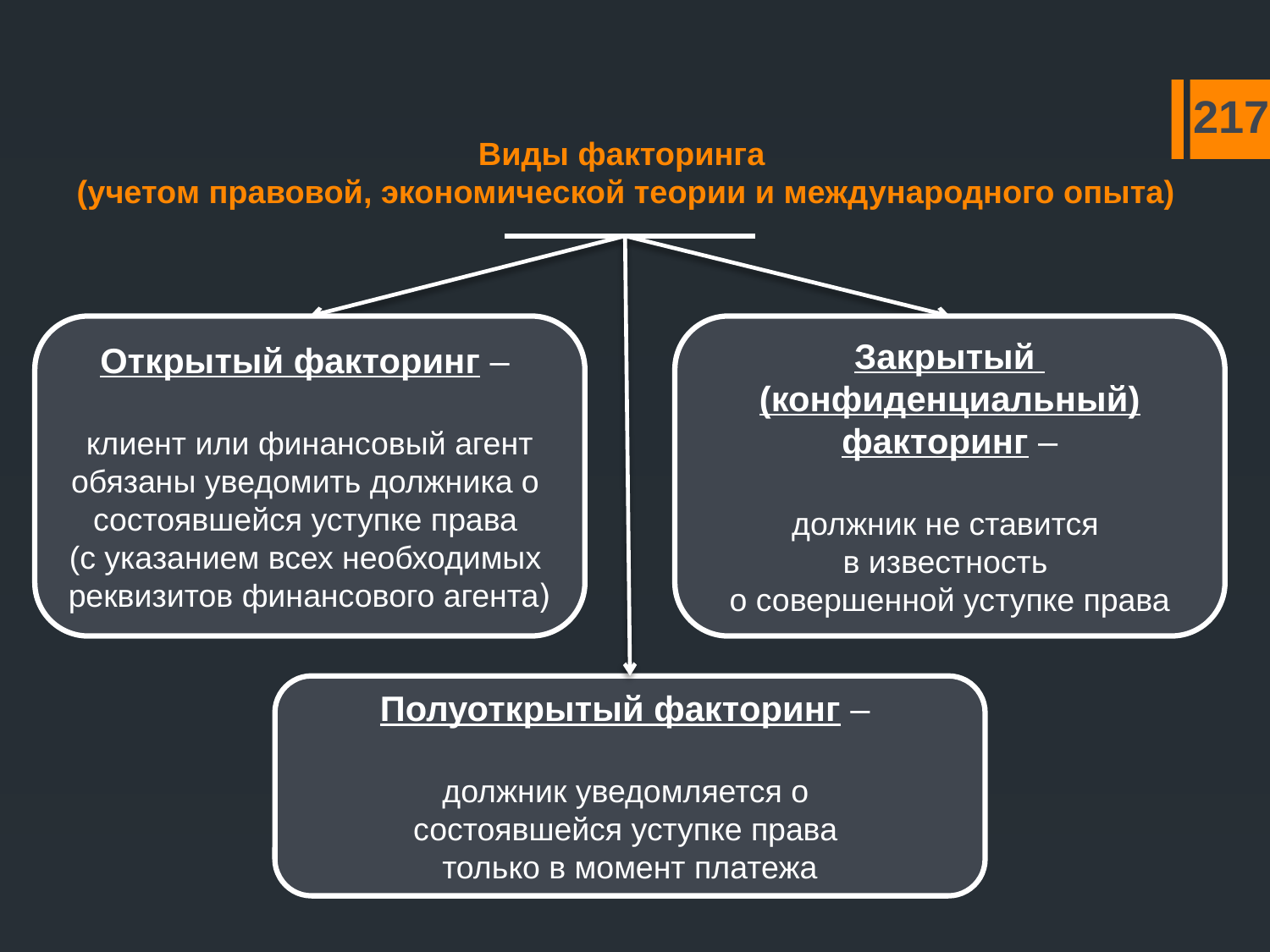

# Виды факторинга (учетом правовой, экономической теории и международного опыта)
217
Открытый факторинг –

клиент или финансовый агент
обязаны уведомить должника о
состоявшейся уступке права
(с указанием всех необходимых
реквизитов финансового агента)
Закрытый
(конфиденциальный)
факторинг –

должник не ставится
в известность
о совершенной уступке права
Полуоткрытый факторинг –

должник уведомляется о
состоявшейся уступке права
только в момент платежа